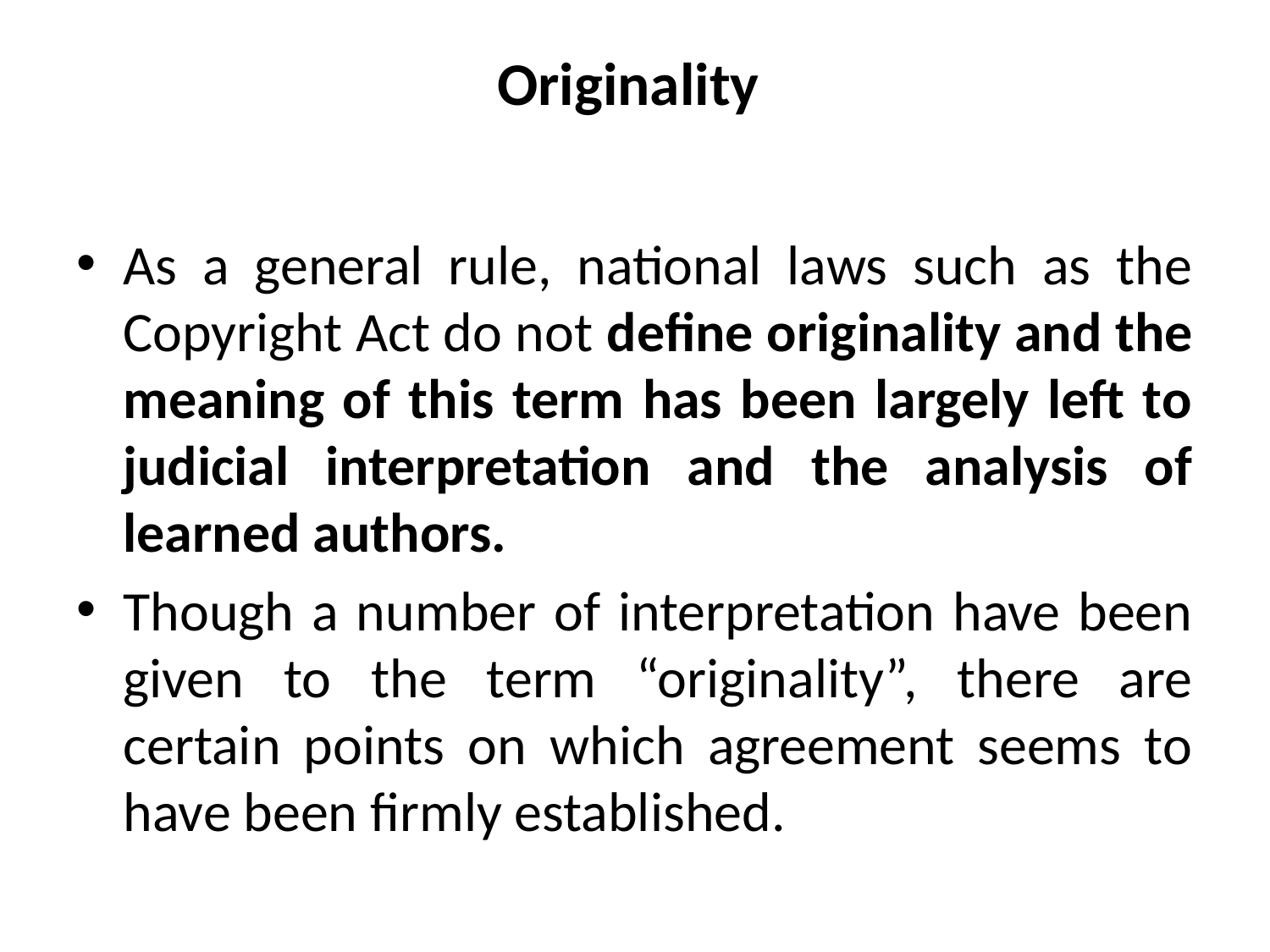

# Originality
As a general rule, national laws such as the Copyright Act do not define originality and the meaning of this term has been largely left to judicial interpretation and the analysis of learned authors.
Though a number of interpretation have been given to the term “originality”, there are certain points on which agreement seems to have been firmly established.